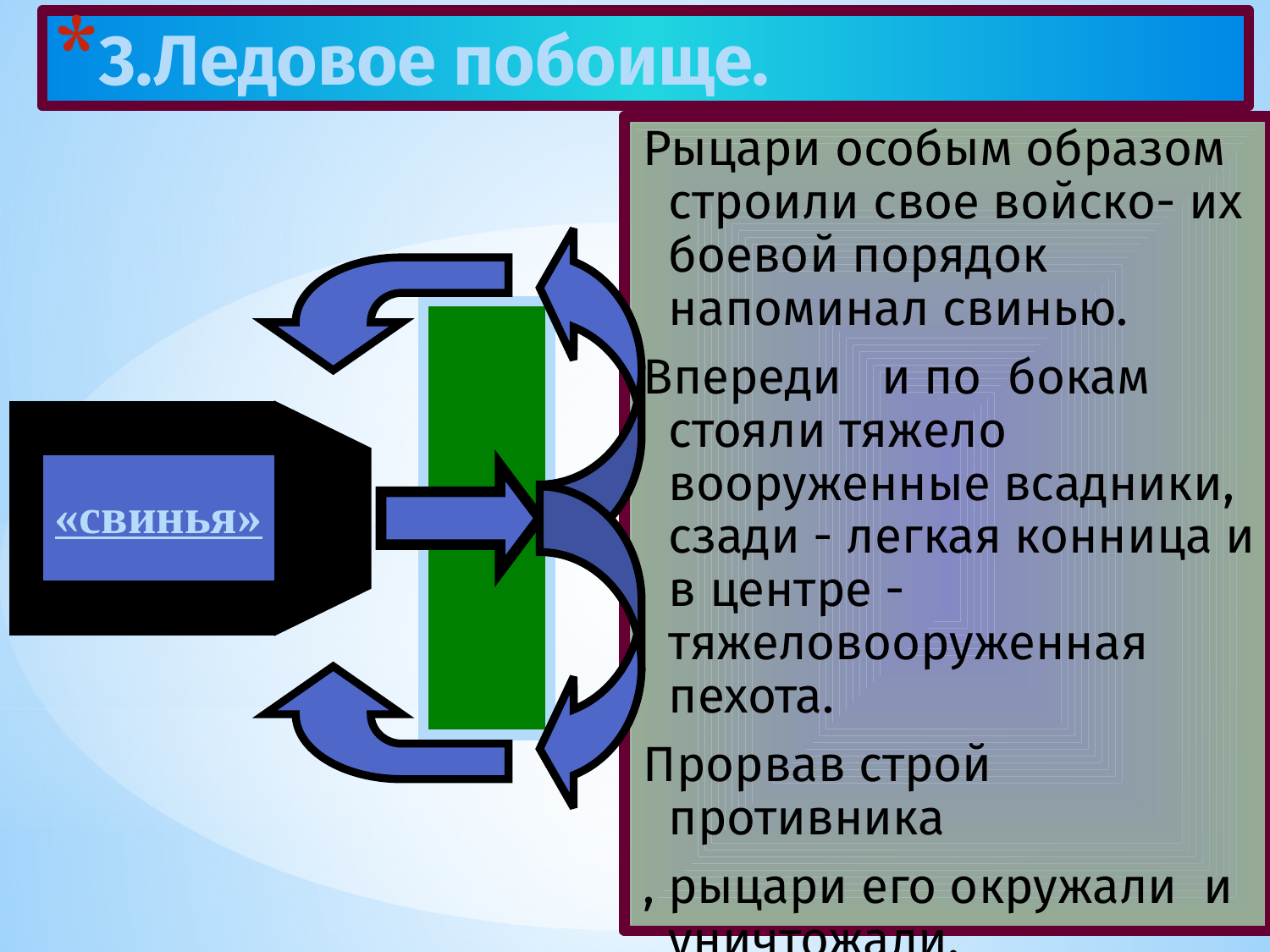

# 3.Ледовое побоище.
Рыцари особым образом строили свое войско- их боевой порядок напоминал свинью.
Впереди   и по  бокам стояли тяжело вооруженные всадники, сзади - легкая конница и в центре -тяжеловооруженная пехота.
Прорвав строй противника
, рыцари его окружали  и уничтожали.

«свинья»